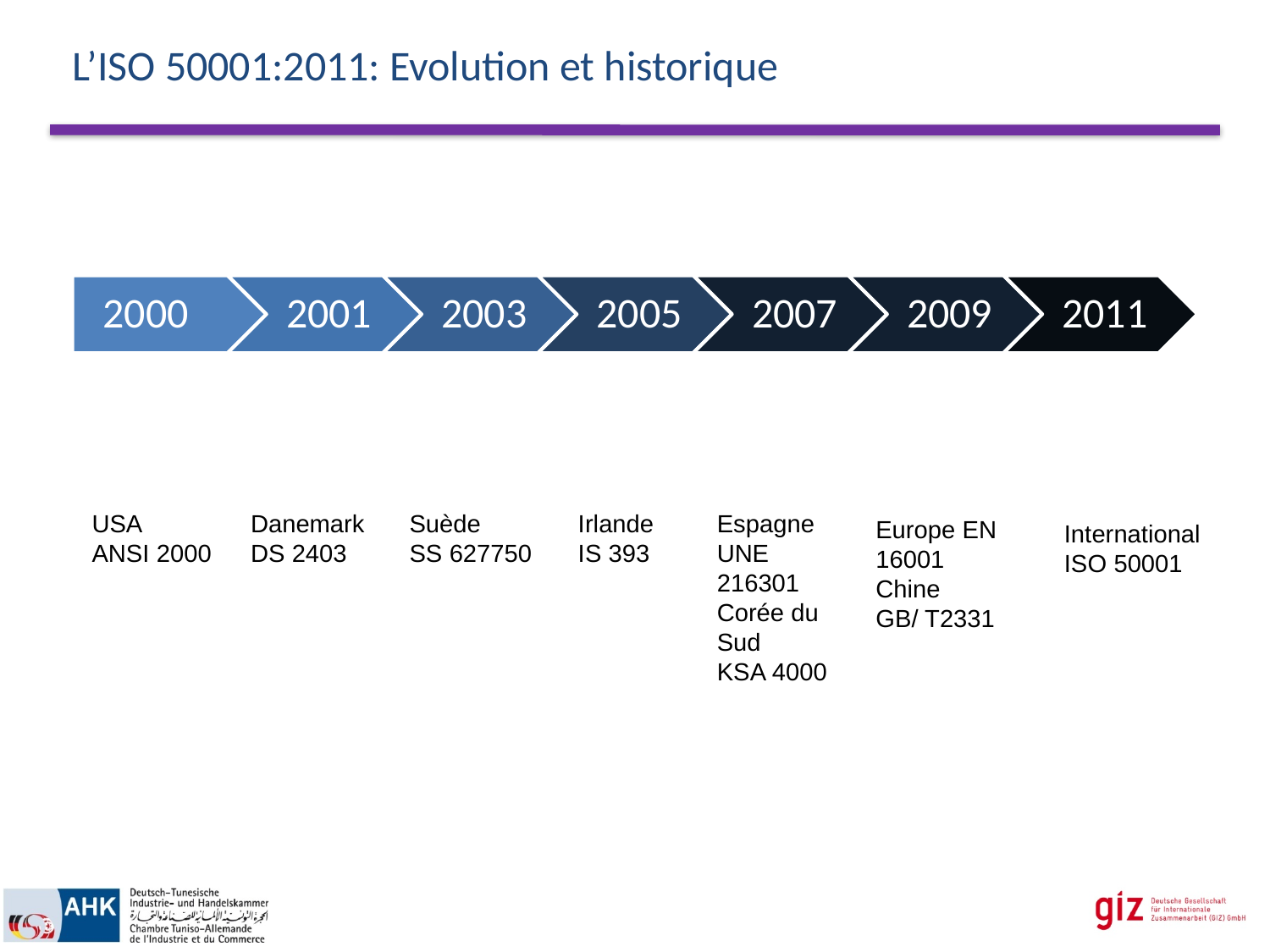

L’ISO 50001:2011: Evolution et historique
2000
2001
2003
2005
2007
2009
2011
USA
ANSI 2000
Danemark
DS 2403
Suède
SS 627750
Irlande
IS 393
Espagne
UNE 216301
Corée du Sud
KSA 4000
Europe EN 16001
Chine
GB/ T2331
International ISO 50001